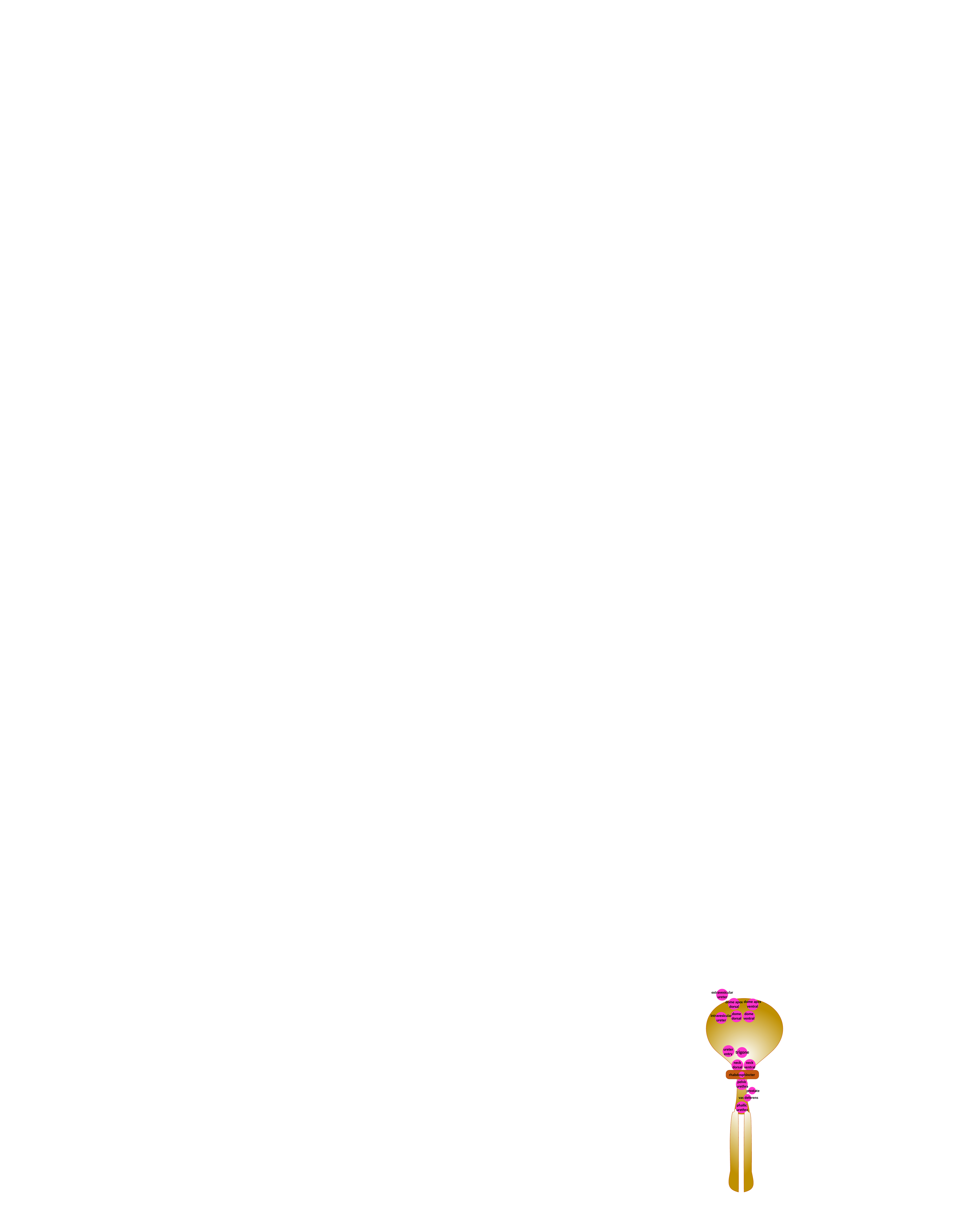

extravesicular
ureter

dome apex
dorsal
dome apex
ventral

dome
dorsal

dome
ventral

intravesicular
ureter

ureter
entry

trigone
neck
dorsal

neck
ventral

rhabdosphincter

pelvic
urethra

prostate
vas deferens

phallic
urethra